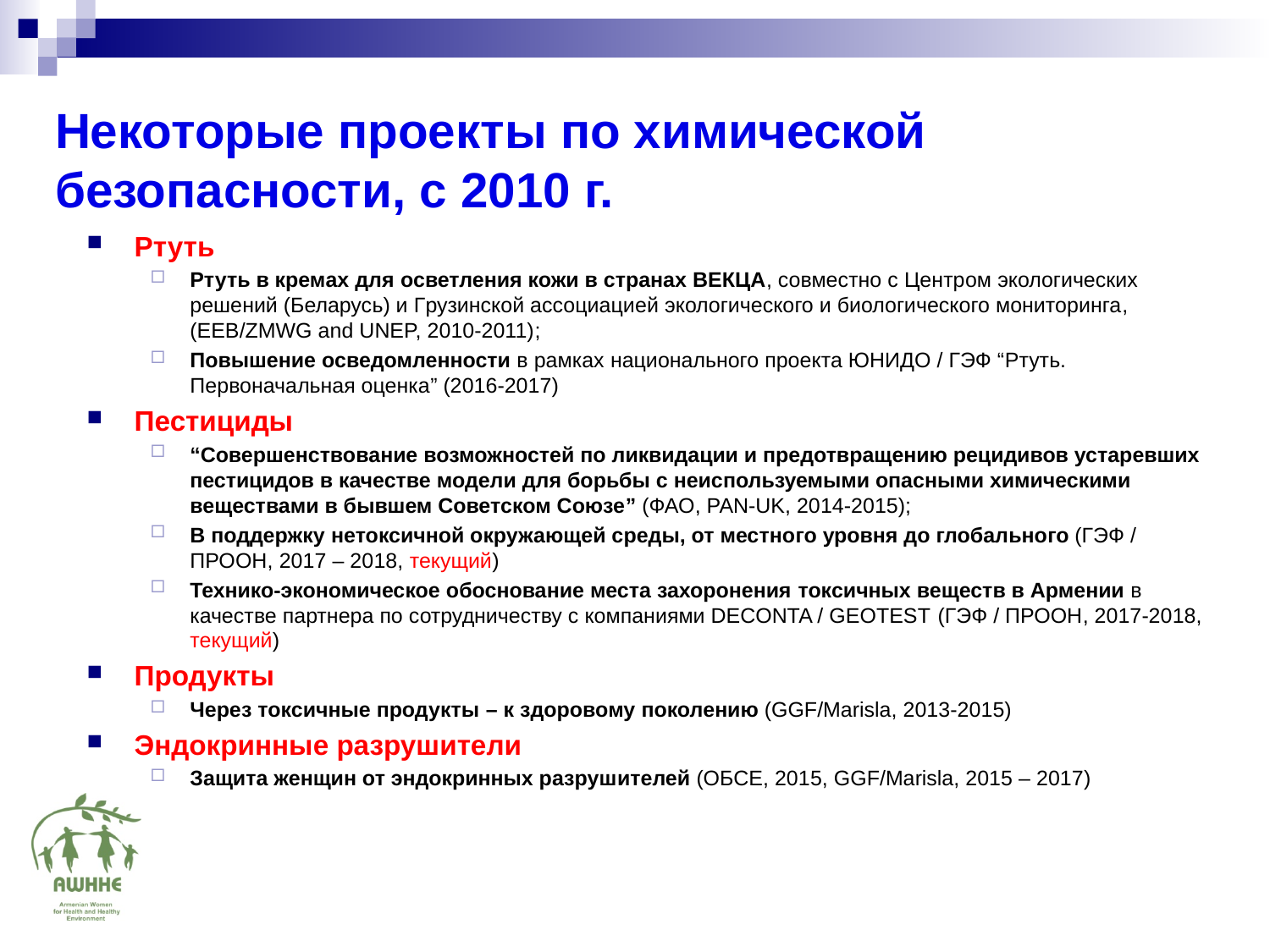

# Некоторые проекты по химической безопасности, с 2010 г.
Ртуть
Ртуть в кремах для осветления кожи в странах ВЕКЦА, совместно с Центром экологических решений (Беларусь) и Грузинской ассоциацией экологического и биологического мониторинга, (EEB/ZMWG and UNEP, 2010-2011);
Повышение осведомленности в рамках национального проекта ЮНИДО / ГЭФ “Ртуть. Первоначальная оценка” (2016-2017)
Пестициды
“Совершенствование возможностей по ликвидации и предотвращению рецидивов устаревших пестицидов в качестве модели для борьбы с неиспользуемыми опасными химическими веществами в бывшем Советском Союзе” (ФАО, PAN-UK, 2014-2015);
В поддержку нетоксичной окружающей среды, от местного уровня до глобального (ГЭФ / ПРООН, 2017 – 2018, текущий)
Технико-экономическое обоснование места захоронения токсичных веществ в Армении в качестве партнера по сотрудничеству с компаниями DECONTA / GEOTEST (ГЭФ / ПРООН, 2017-2018, текущий)
Продукты
Через токсичные продукты – к здоровому поколению (GGF/Marisla, 2013-2015)
Эндокринные разрушители
Защита женщин от эндокринных разрушителей (ОБСЕ, 2015, GGF/Marisla, 2015 – 2017)